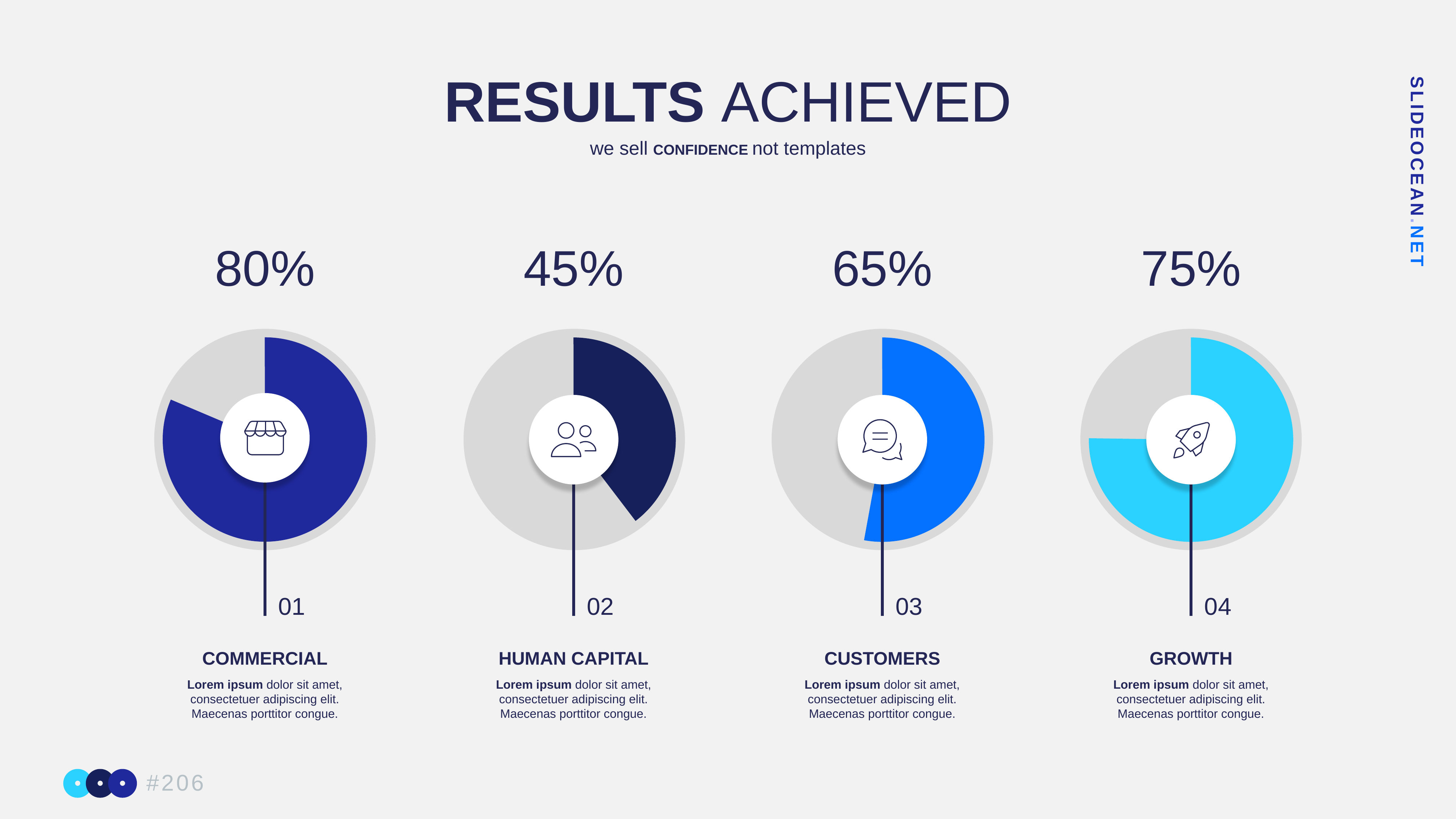

RESULTS ACHIEVED
we sell CONFIDENCE not templates
80%
45%
65%
75%

01
02
03
04
COMMERCIAL
Lorem ipsum dolor sit amet, consectetuer adipiscing elit. Maecenas porttitor congue.
HUMAN CAPITAL
Lorem ipsum dolor sit amet, consectetuer adipiscing elit. Maecenas porttitor congue.
CUSTOMERS
Lorem ipsum dolor sit amet, consectetuer adipiscing elit. Maecenas porttitor congue.
GROWTH
Lorem ipsum dolor sit amet, consectetuer adipiscing elit. Maecenas porttitor congue.
#206